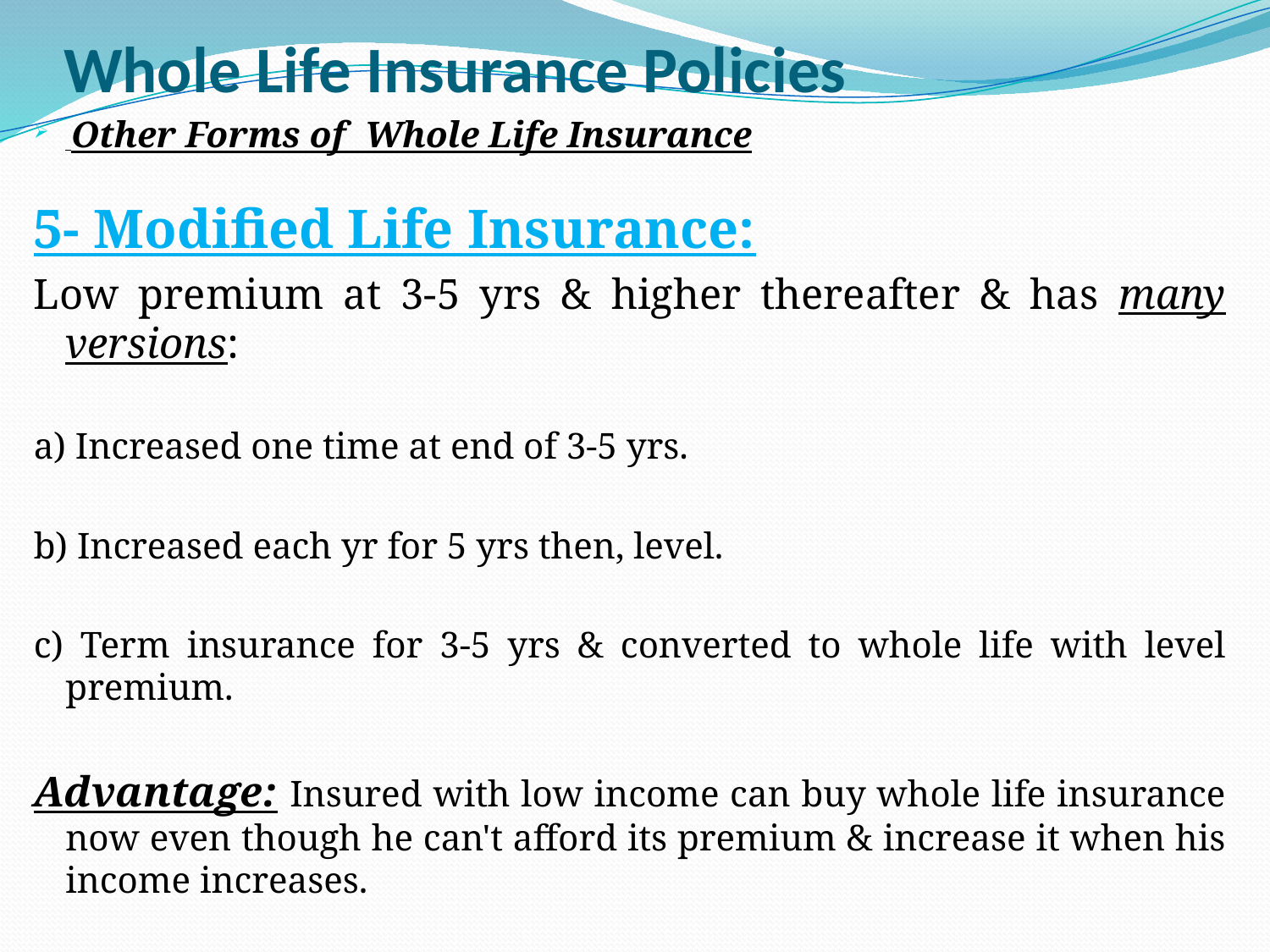

# Whole Life Insurance Policies
 Other Forms of  Whole Life Insurance

5- Modified Life Insurance:
Low premium at 3-5 yrs & higher thereafter & has many versions:

a) Increased one time at end of 3-5 yrs.

b) Increased each yr for 5 yrs then, level.

c) Term insurance for 3-5 yrs & converted to whole life with level premium.

Advantage: Insured with low income can buy whole life insurance now even though he can't afford its premium & increase it when his income increases.